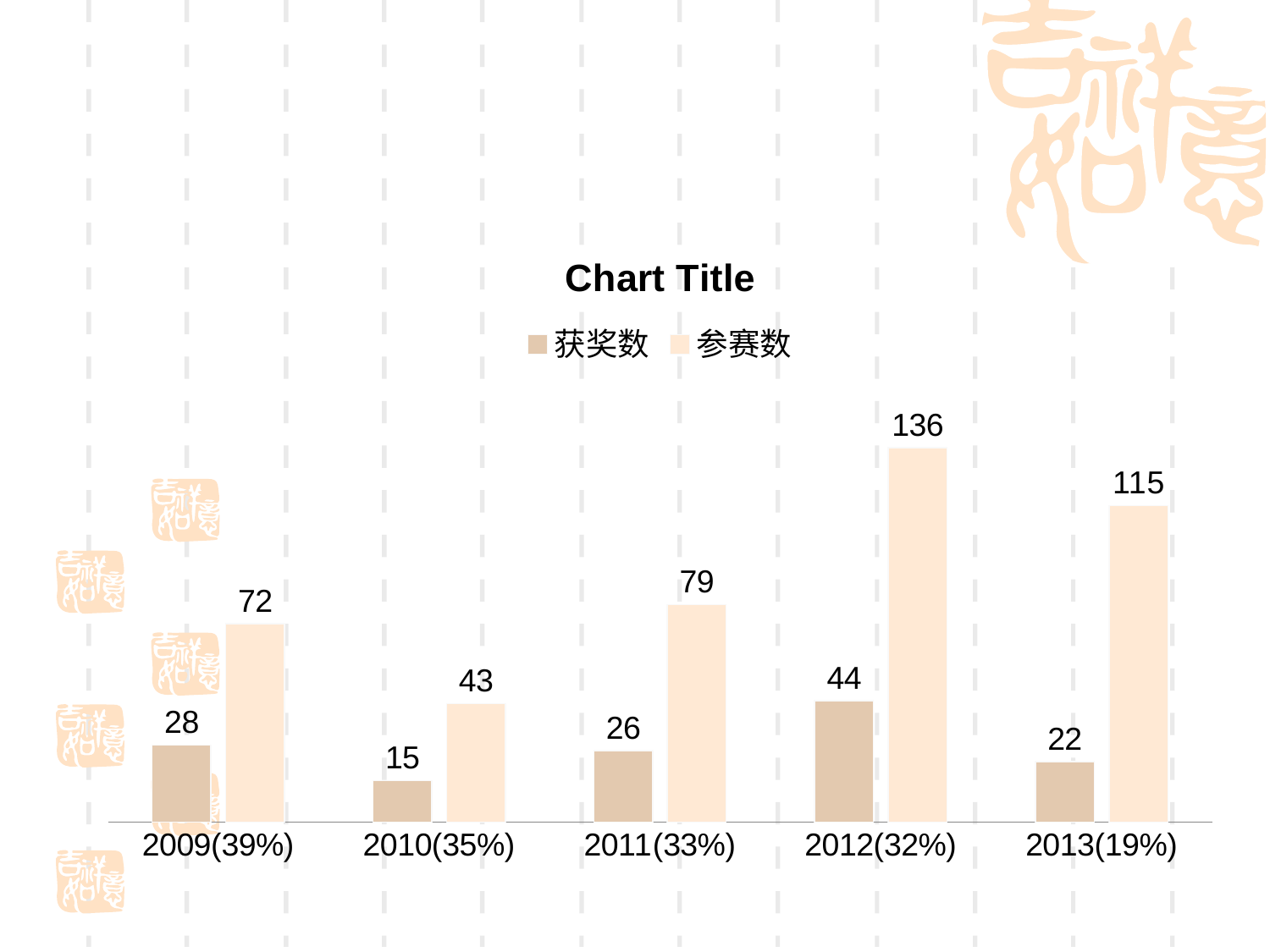

#

### Chart:

| Category |  |  |
|---|---|---|
| 2009(39%) | 28.0 | 72.0 |
| 2010(35%) | 15.0 | 43.0 |
| 2011(33%) | 26.0 | 79.0 |
| 2012(32%) | 44.0 | 136.0 |
| 2013(19%) | 22.0 | 115.0 |